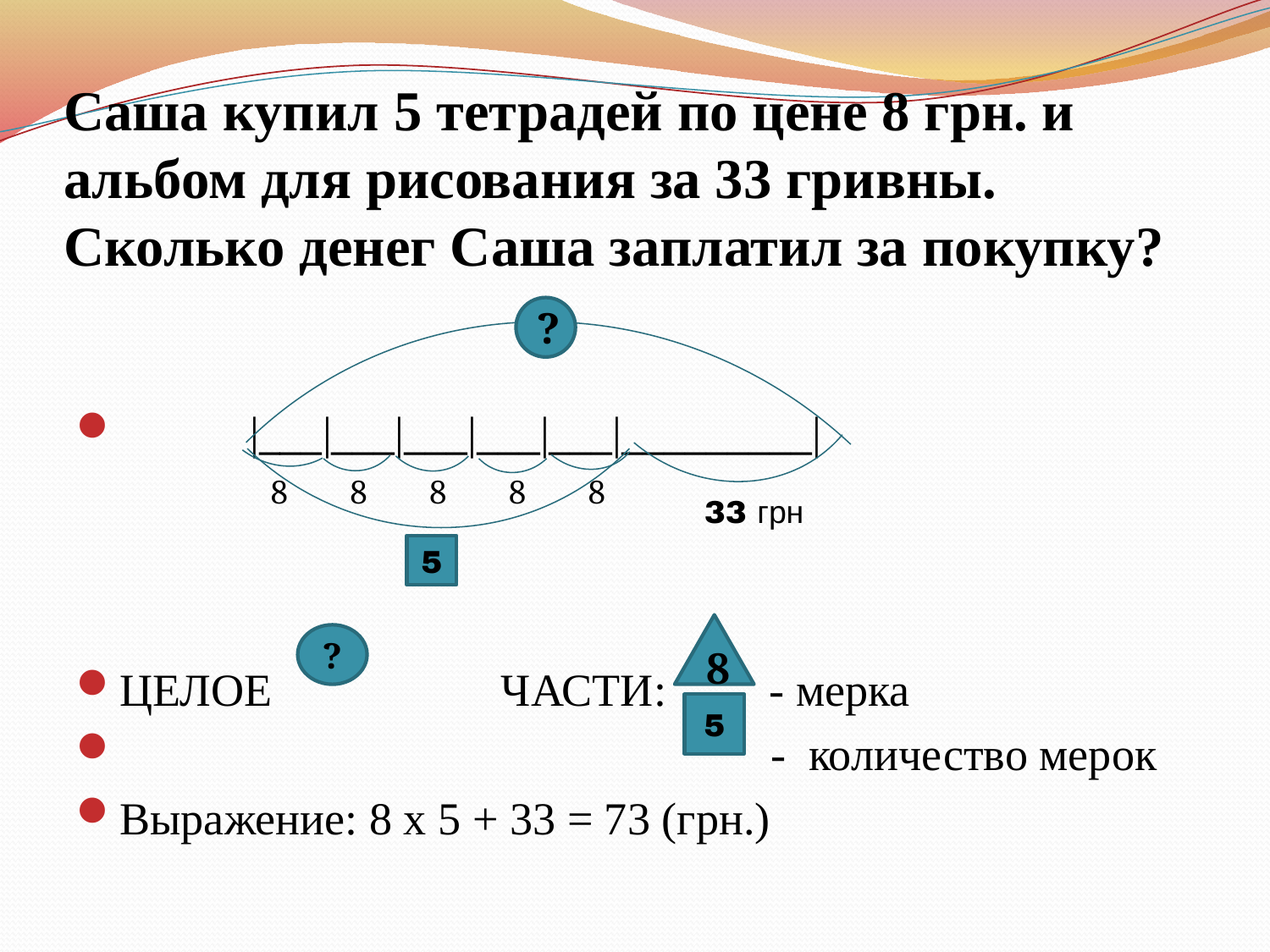

# Саша купил 5 тетрадей по цене 8 грн. и альбом для рисования за 33 гривны. Сколько денег Саша заплатил за покупку?

           |___|___|___|___|___|_________|

ЦЕЛОЕ                    ЧАСТИ:         - мерка
                                                         -  количество мерок
Выражение: 8 х 5 + 33 = 73 (грн.)
?

8
8
8
8
8
33 грн
5
8
?
5